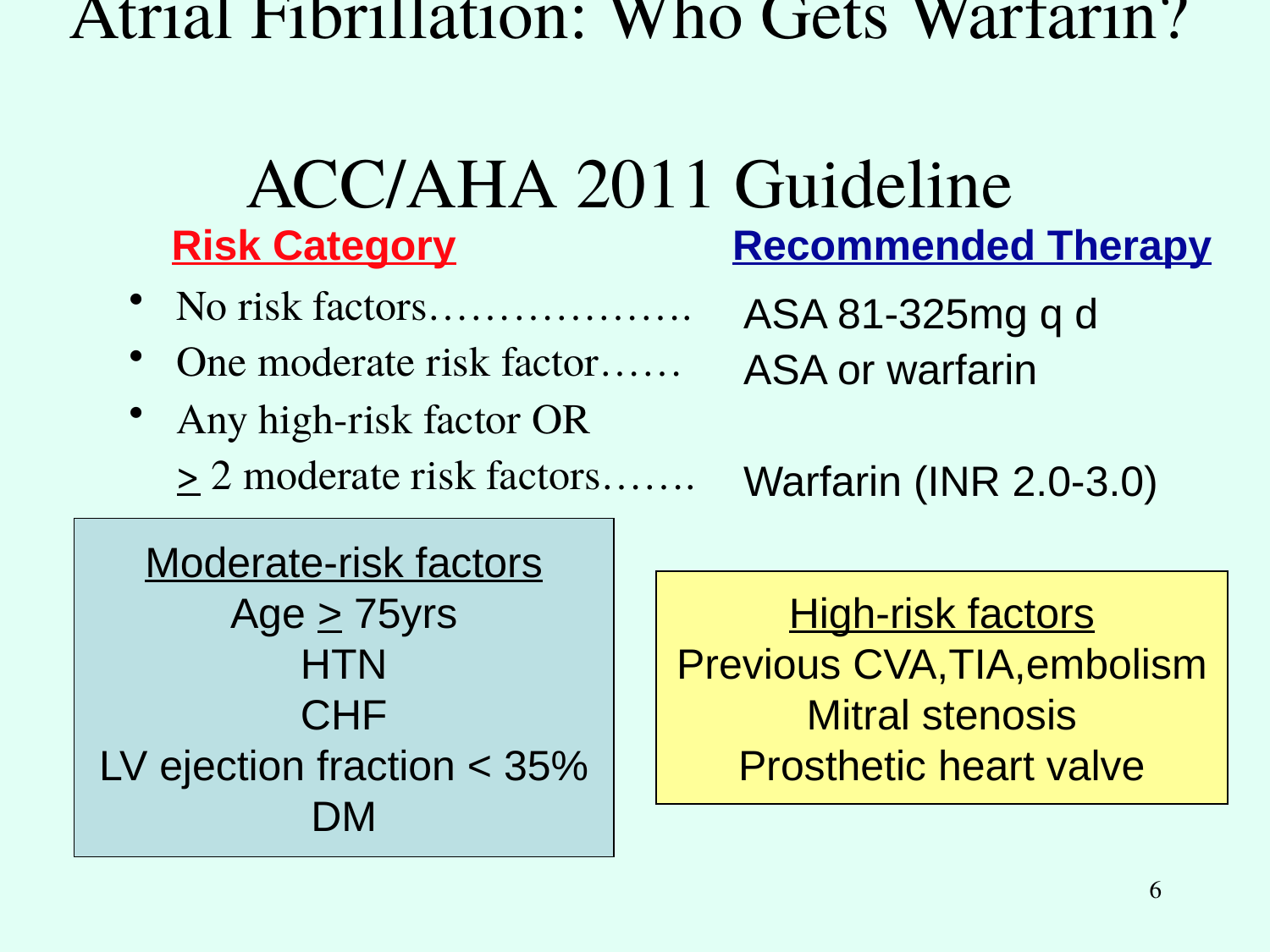

# Atrial Fibrillation: Who Gets Warfarin? ACC/AHA 2011 Guideline
Risk Category
Recommended Therapy
No risk factors……………….
One moderate risk factor……
Any high-risk factor OR
	> 2 moderate risk factors…….
ASA 81-325mg q d
ASA or warfarin

Warfarin (INR 2.0-3.0)
Moderate-risk factors
Age > 75yrs
HTN
CHF
LV ejection fraction < 35%
DM
High-risk factors
Previous CVA,TIA,embolism
Mitral stenosis
Prosthetic heart valve
6